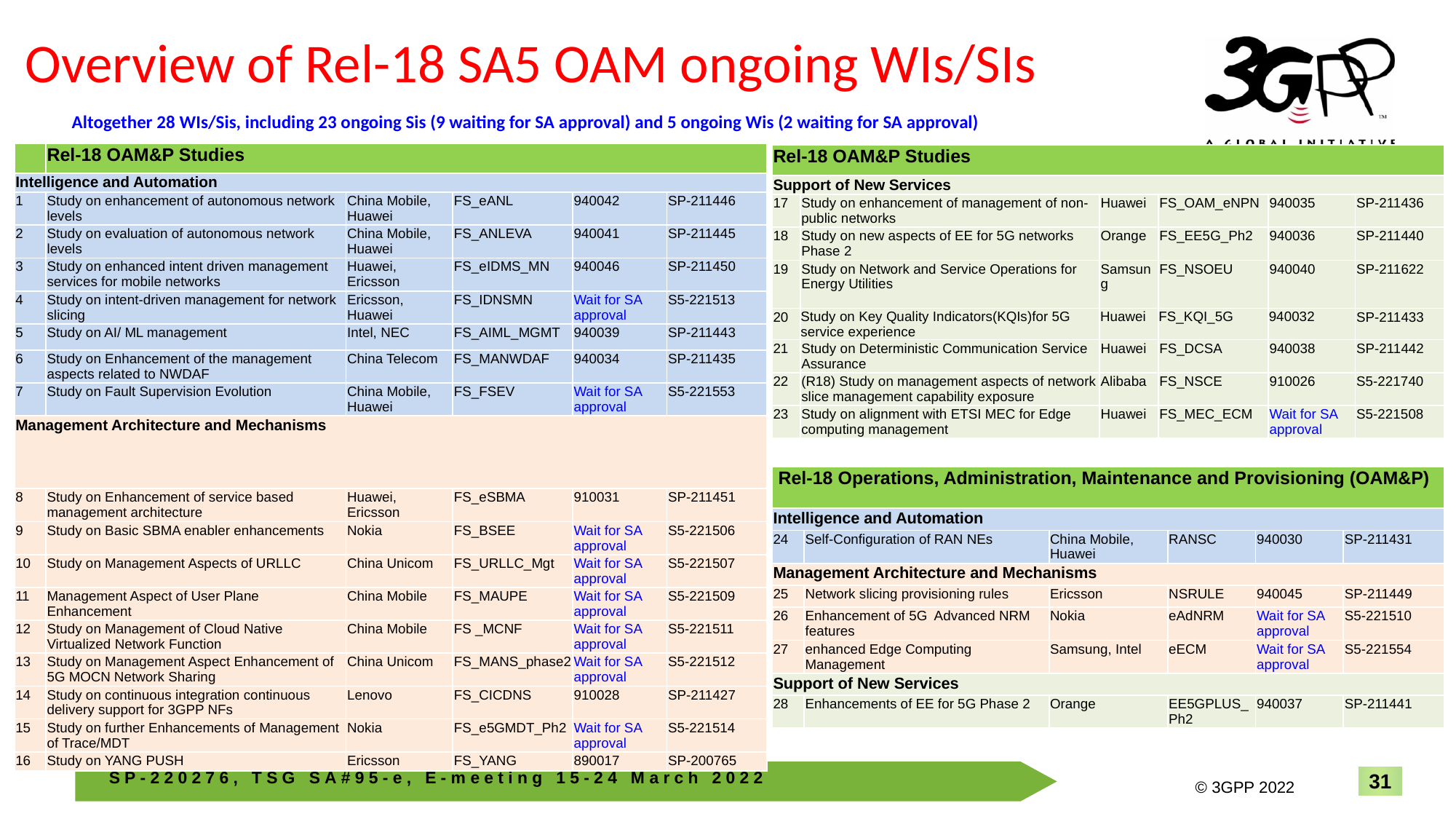

# Overview of Rel-18 SA5 OAM ongoing WIs/SIs
Altogether 28 WIs/Sis, including 23 ongoing Sis (9 waiting for SA approval) and 5 ongoing Wis (2 waiting for SA approval)
|  | Rel-18 OAM&P Studies |  |  |  |  |
| --- | --- | --- | --- | --- | --- |
| Intelligence and Automation |  |  |  |  |  |
| 1 | Study on enhancement of autonomous network levels | China Mobile, Huawei | FS\_eANL | 940042 | SP-211446 |
| 2 | Study on evaluation of autonomous network levels | China Mobile, Huawei | FS\_ANLEVA | 940041 | SP-211445 |
| 3 | Study on enhanced intent driven management services for mobile networks | Huawei, Ericsson | FS\_eIDMS\_MN | 940046 | SP-211450 |
| 4 | Study on intent-driven management for network slicing | Ericsson, Huawei | FS\_IDNSMN | Wait for SA approval | S5-221513 |
| 5 | Study on AI/ ML management | Intel, NEC | FS\_AIML\_MGMT | 940039 | SP-211443 |
| 6 | Study on Enhancement of the management aspects related to NWDAF | China Telecom | FS\_MANWDAF | 940034 | SP-211435 |
| 7 | Study on Fault Supervision Evolution | China Mobile, Huawei | FS\_FSEV | Wait for SA approval | S5-221553 |
| Management Architecture and Mechanisms |  |  |  |  |  |
| 8 | Study on Enhancement of service based management architecture | Huawei, Ericsson | FS\_eSBMA | 910031 | SP-211451 |
| 9 | Study on Basic SBMA enabler enhancements | Nokia | FS\_BSEE | Wait for SA approval | S5-221506 |
| 10 | Study on Management Aspects of URLLC | China Unicom | FS\_URLLC\_Mgt | Wait for SA approval | S5-221507 |
| 11 | Management Aspect of User Plane Enhancement | China Mobile | FS\_MAUPE | Wait for SA approval | S5-221509 |
| 12 | Study on Management of Cloud Native Virtualized Network Function | China Mobile | FS \_MCNF | Wait for SA approval | S5-221511 |
| 13 | Study on Management Aspect Enhancement of 5G MOCN Network Sharing | China Unicom | FS\_MANS\_phase2 | Wait for SA approval | S5-221512 |
| 14 | Study on continuous integration continuous delivery support for 3GPP NFs | Lenovo | FS\_CICDNS | 910028 | SP-211427 |
| 15 | Study on further Enhancements of Management of Trace/MDT | Nokia | FS\_e5GMDT\_Ph2 | Wait for SA approval | S5-221514 |
| 16 | Study on YANG PUSH | Ericsson | FS\_YANG | 890017 | SP-200765 |
| Rel-18 OAM&P Studies |  |  |  |  |  |
| --- | --- | --- | --- | --- | --- |
| Support of New Services |  |  |  |  |  |
| 17 | Study on enhancement of management of non-public networks | Huawei | FS\_OAM\_eNPN | 940035 | SP-211436 |
| 18 | Study on new aspects of EE for 5G networks Phase 2 | Orange | FS\_EE5G\_Ph2 | 940036 | SP-211440 |
| 19 | Study on Network and Service Operations for Energy Utilities | Samsung | FS\_NSOEU | 940040 | SP-211622 |
| 20 | Study on Key Quality Indicators(KQIs)for 5G service experience | Huawei | FS\_KQI\_5G | 940032 | SP-211433 |
| 21 | Study on Deterministic Communication Service Assurance | Huawei | FS\_DCSA | 940038 | SP-211442 |
| 22 | (R18) Study on management aspects of network slice management capability exposure | Alibaba | FS\_NSCE | 910026 | S5‑221740 |
| 23 | Study on alignment with ETSI MEC for Edge computing management | Huawei | FS\_MEC\_ECM | Wait for SA approval | S5-221508 |
| Rel-18 Operations, Administration, Maintenance and Provisioning (OAM&P) |  |  |  |  |  |
| --- | --- | --- | --- | --- | --- |
| Intelligence and Automation |  |  |  |  |  |
| 24 | Self-Configuration of RAN NEs | China Mobile, Huawei | RANSC | 940030 | SP-211431 |
| Management Architecture and Mechanisms |  |  |  |  |  |
| 25 | Network slicing provisioning rules | Ericsson | NSRULE | 940045 | SP-211449 |
| 26 | Enhancement of 5G Advanced NRM features | Nokia | eAdNRM | Wait for SA approval | S5-221510 |
| 27 | enhanced Edge Computing Management | Samsung, Intel | eECM | Wait for SA approval | S5-221554 |
| Support of New Services |  |  |  |  |  |
| 28 | Enhancements of EE for 5G Phase 2 | Orange | EE5GPLUS\_Ph2 | 940037 | SP-211441 |